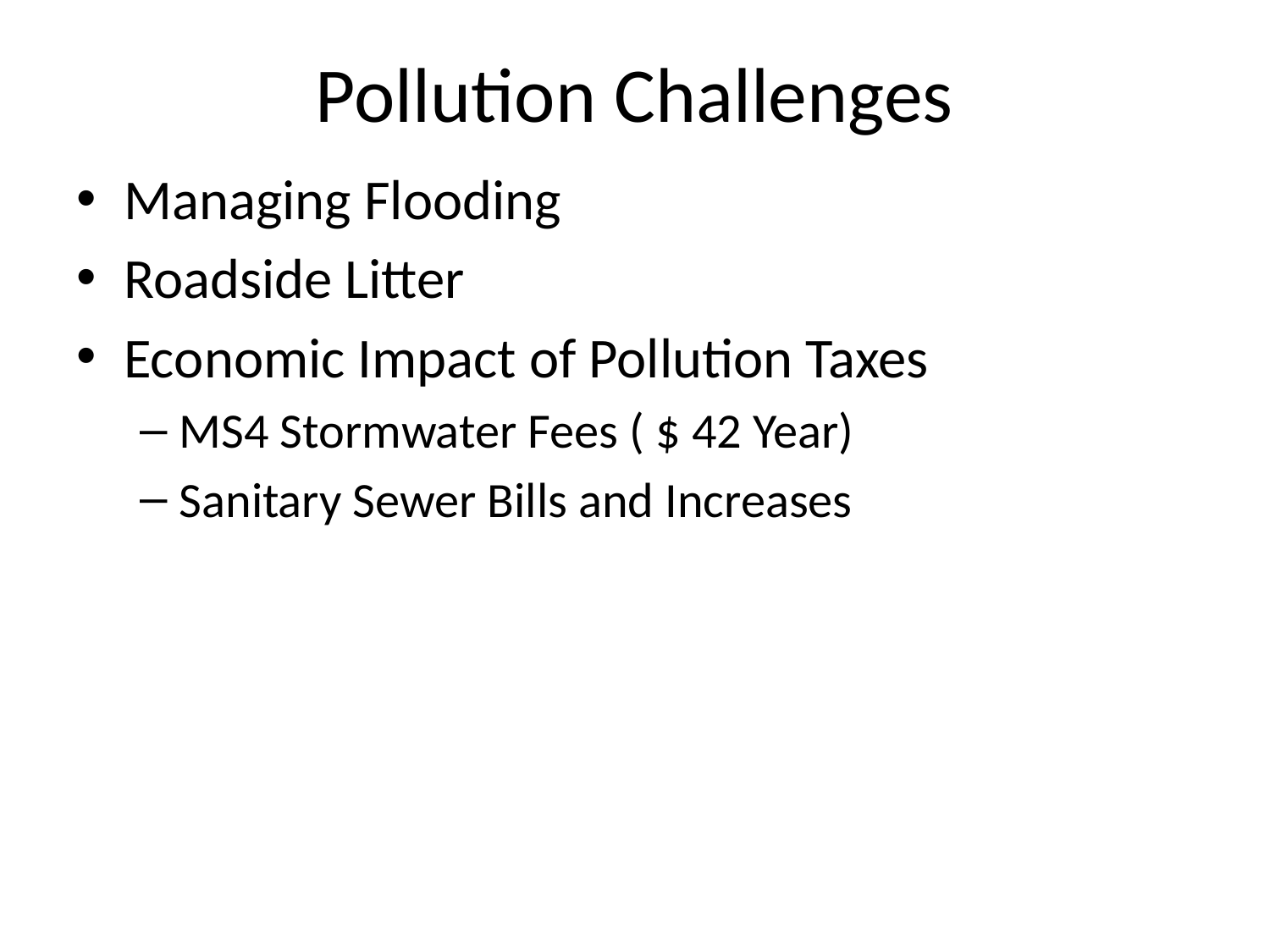

# Pollution Challenges
Managing Flooding
Roadside Litter
Economic Impact of Pollution Taxes
MS4 Stormwater Fees ( $ 42 Year)
Sanitary Sewer Bills and Increases